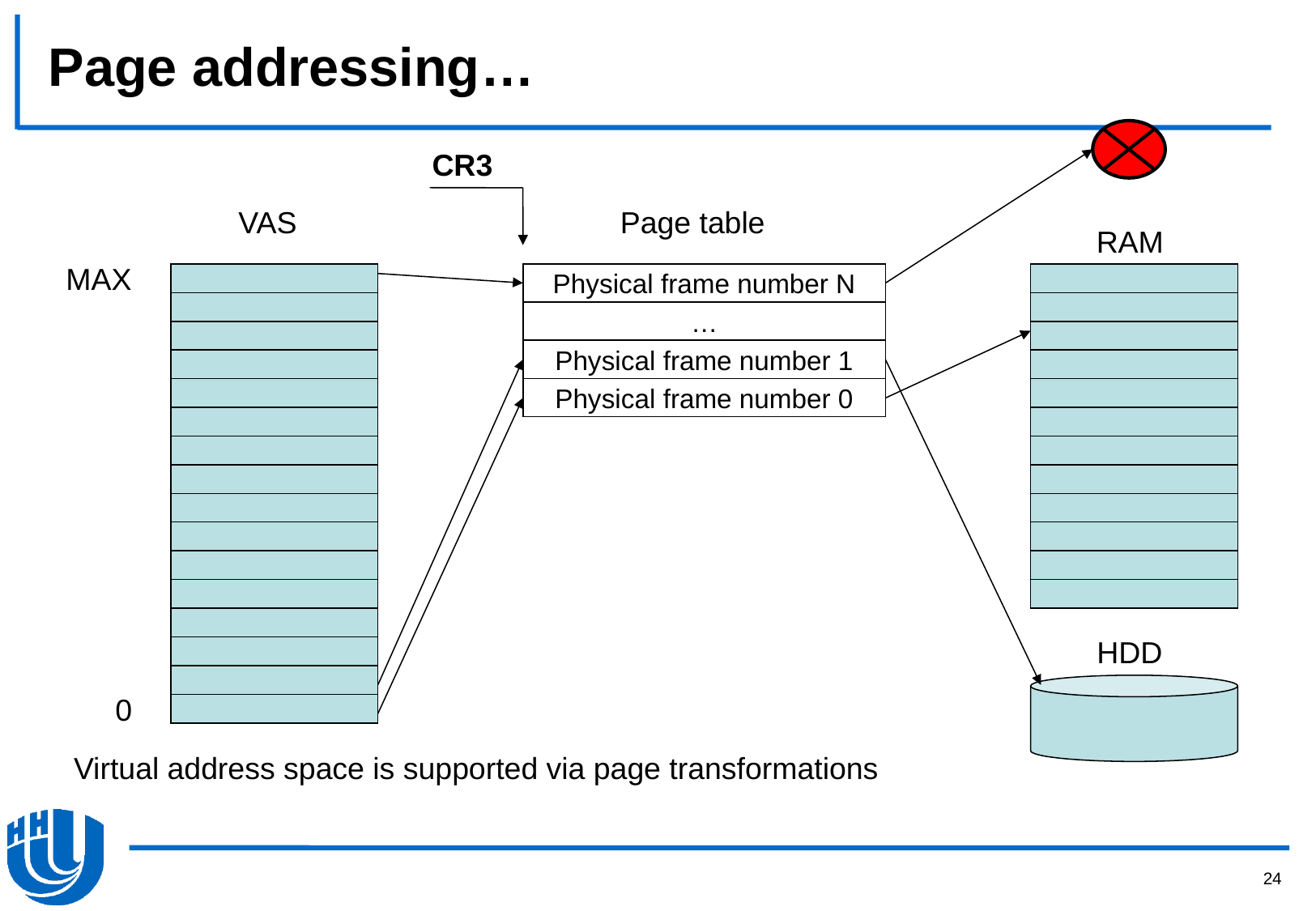

# Page addressing…

CR3

VAS
Page table
RAM
MAX

Physical frame number N

…

Physical frame number 1

Physical frame number 0

HDD

0

Virtual address space is supported via page transformations
24